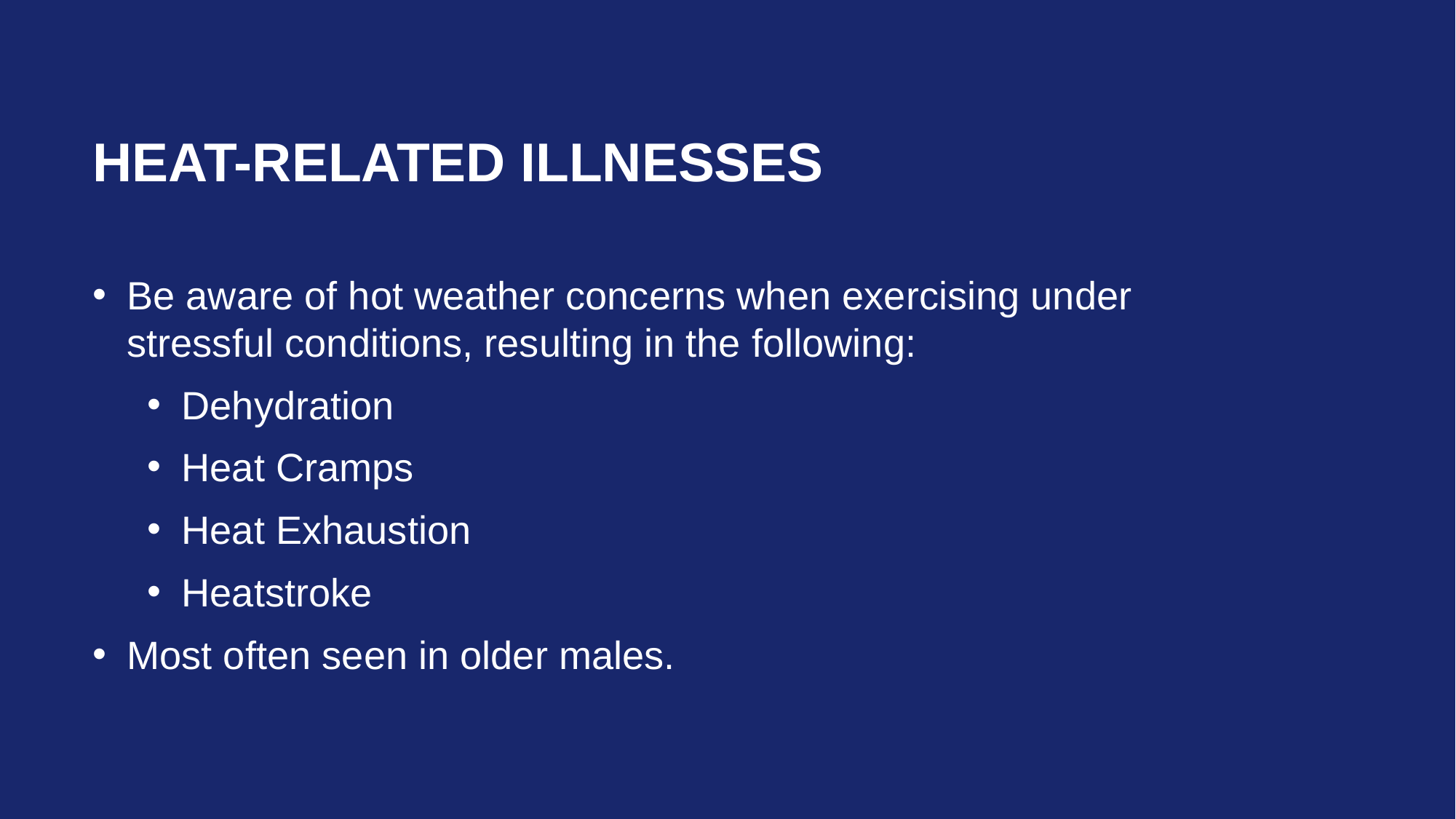

# Heat-Related Illnesses
Be aware of hot weather concerns when exercising under stressful conditions, resulting in the following:
Dehydration
Heat Cramps
Heat Exhaustion
Heatstroke
Most often seen in older males.